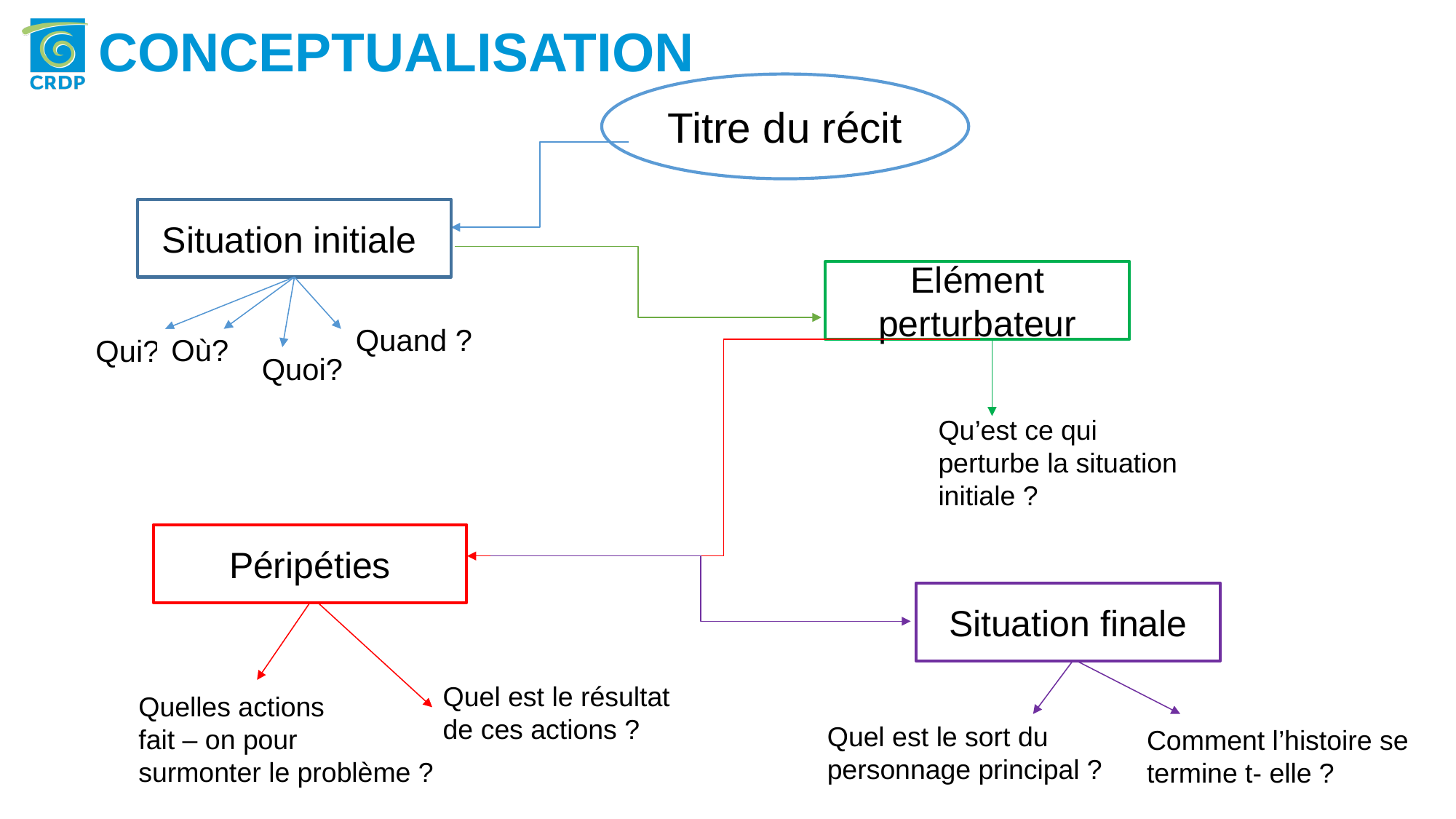

CONCEPTUALISATION
Titre du récit
Situation initiale
Elément perturbateur
Quand ?
Où?
Qui?
Quoi?
Qu’est ce qui perturbe la situation initiale ?
Péripéties
Situation finale
Quel est le résultat de ces actions ?
Quelles actions
fait – on pour
surmonter le problème ?
Quel est le sort du personnage principal ?
Comment l’histoire se termine t- elle ?